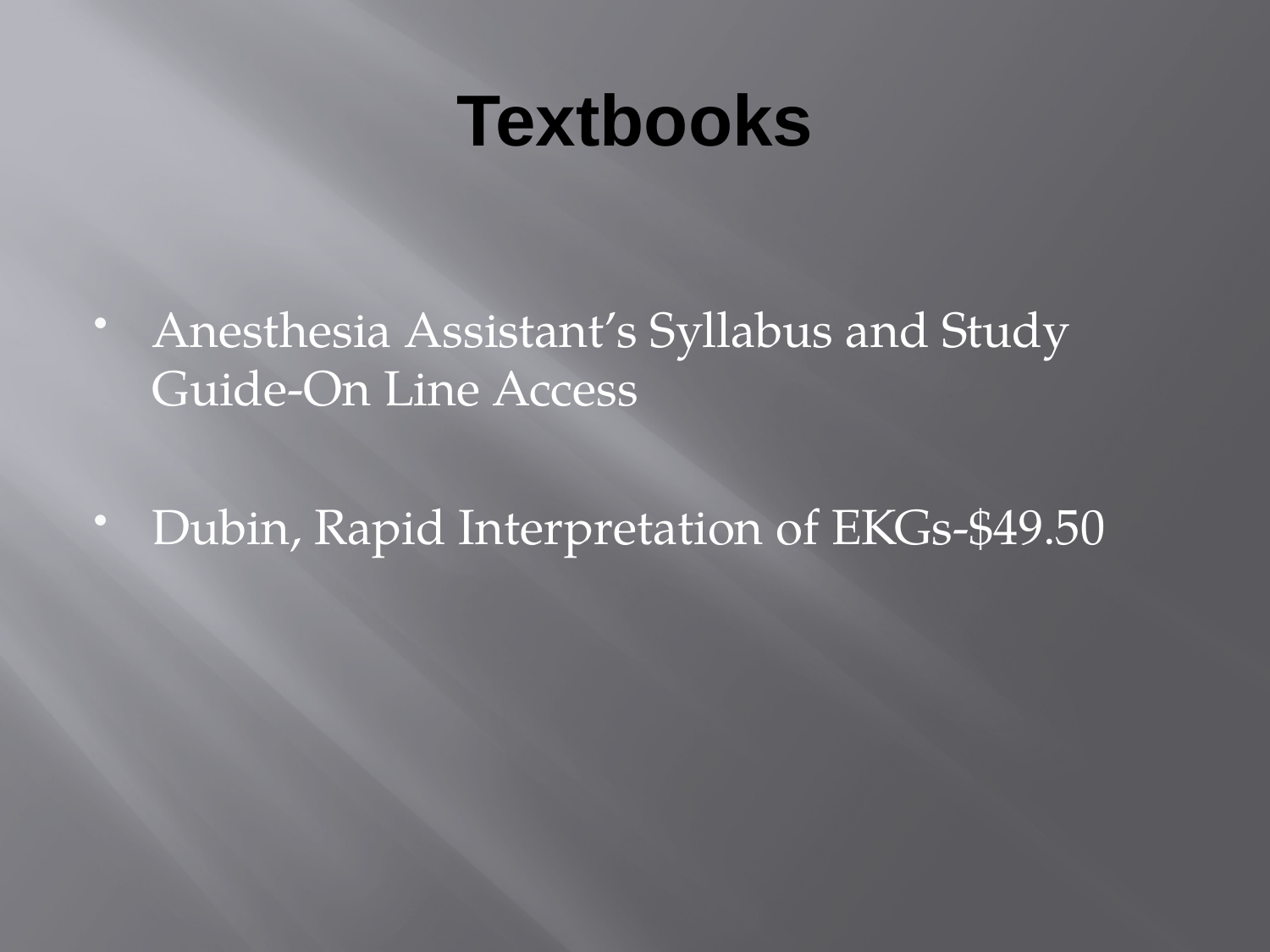

# Textbooks

Anesthesia Assistant’s Syllabus and Study Guide-On Line Access

Dubin, Rapid Interpretation of EKGs-$49.50